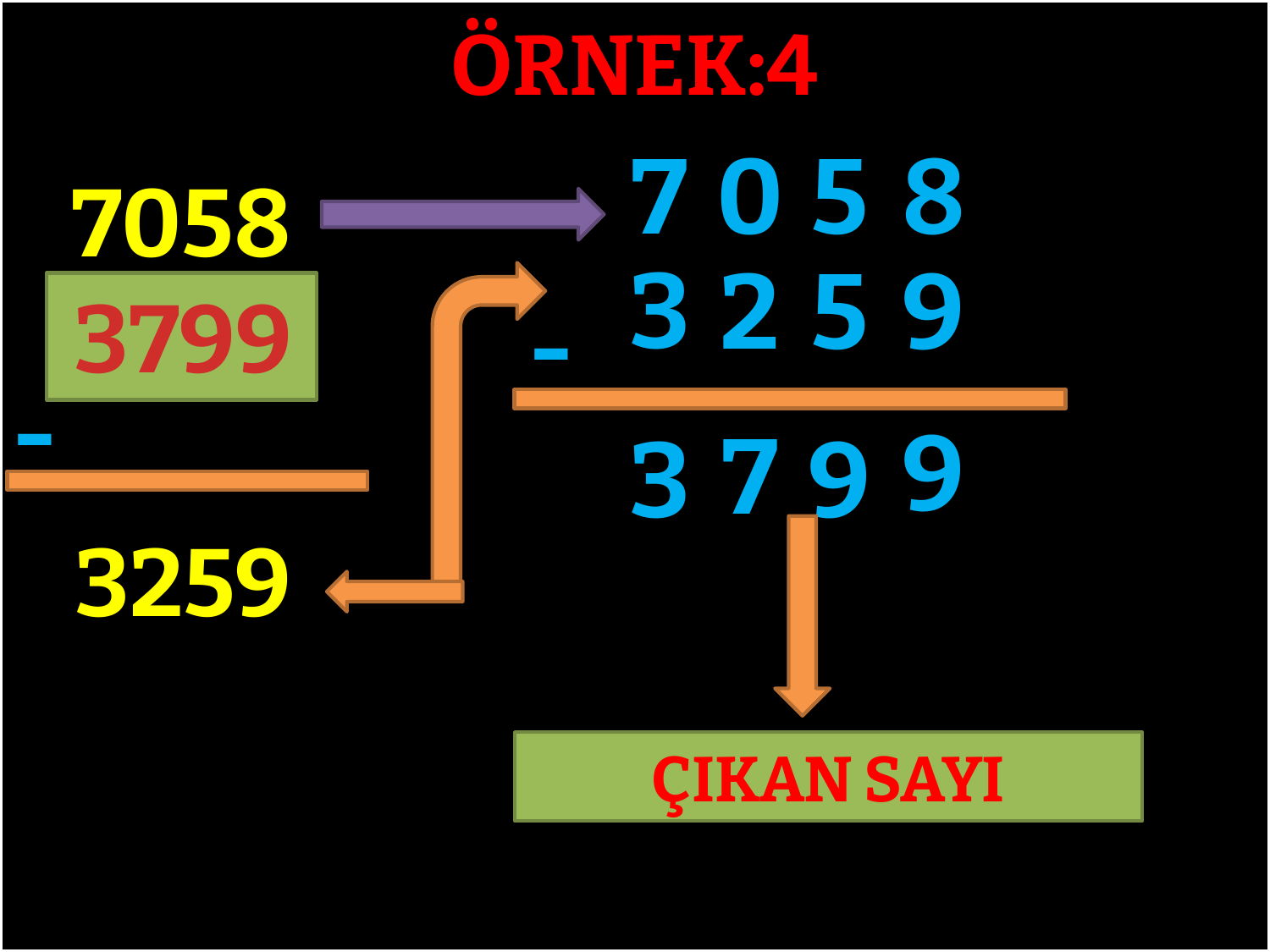

ÖRNEK:4
7
0
5
8
7058

3
2
5
9

3799

-
#
-

9
7
3
9

3259

ÇIKAN SAYI